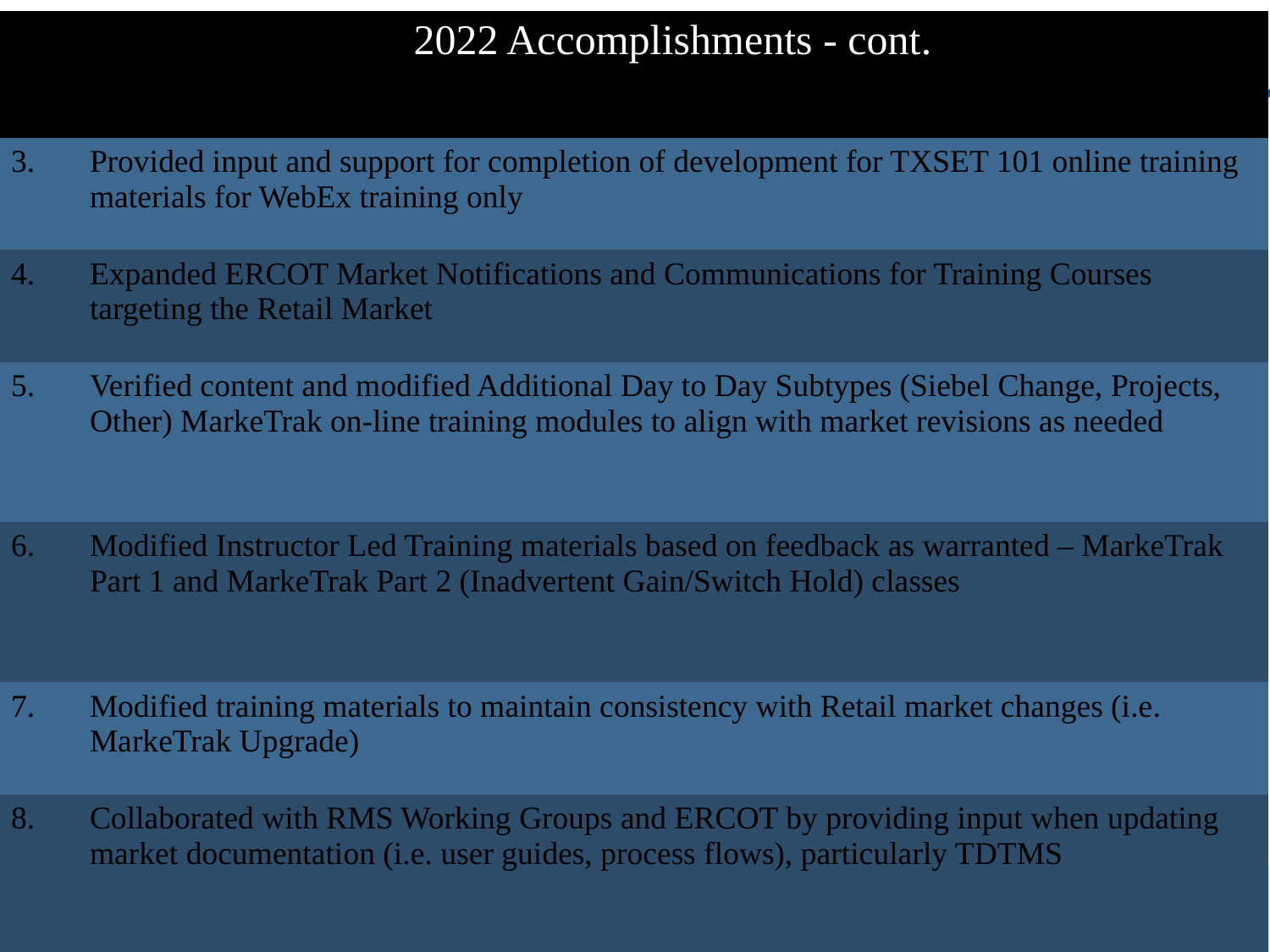

|  | 2022 Accomplishments - cont. |
| --- | --- |
| 3. | Provided input and support for completion of development for TXSET 101 online training materials for WebEx training only |
| 4. | Expanded ERCOT Market Notifications and Communications for Training Courses targeting the Retail Market |
| 5. | Verified content and modified Additional Day to Day Subtypes (Siebel Change, Projects, Other) MarkeTrak on-line training modules to align with market revisions as needed |
| 6. | Modified Instructor Led Training materials based on feedback as warranted – MarkeTrak Part 1 and MarkeTrak Part 2 (Inadvertent Gain/Switch Hold) classes |
| 7. | Modified training materials to maintain consistency with Retail market changes (i.e. MarkeTrak Upgrade) |
| 8. | Collaborated with RMS Working Groups and ERCOT by providing input when updating market documentation (i.e. user guides, process flows), particularly TDTMS |